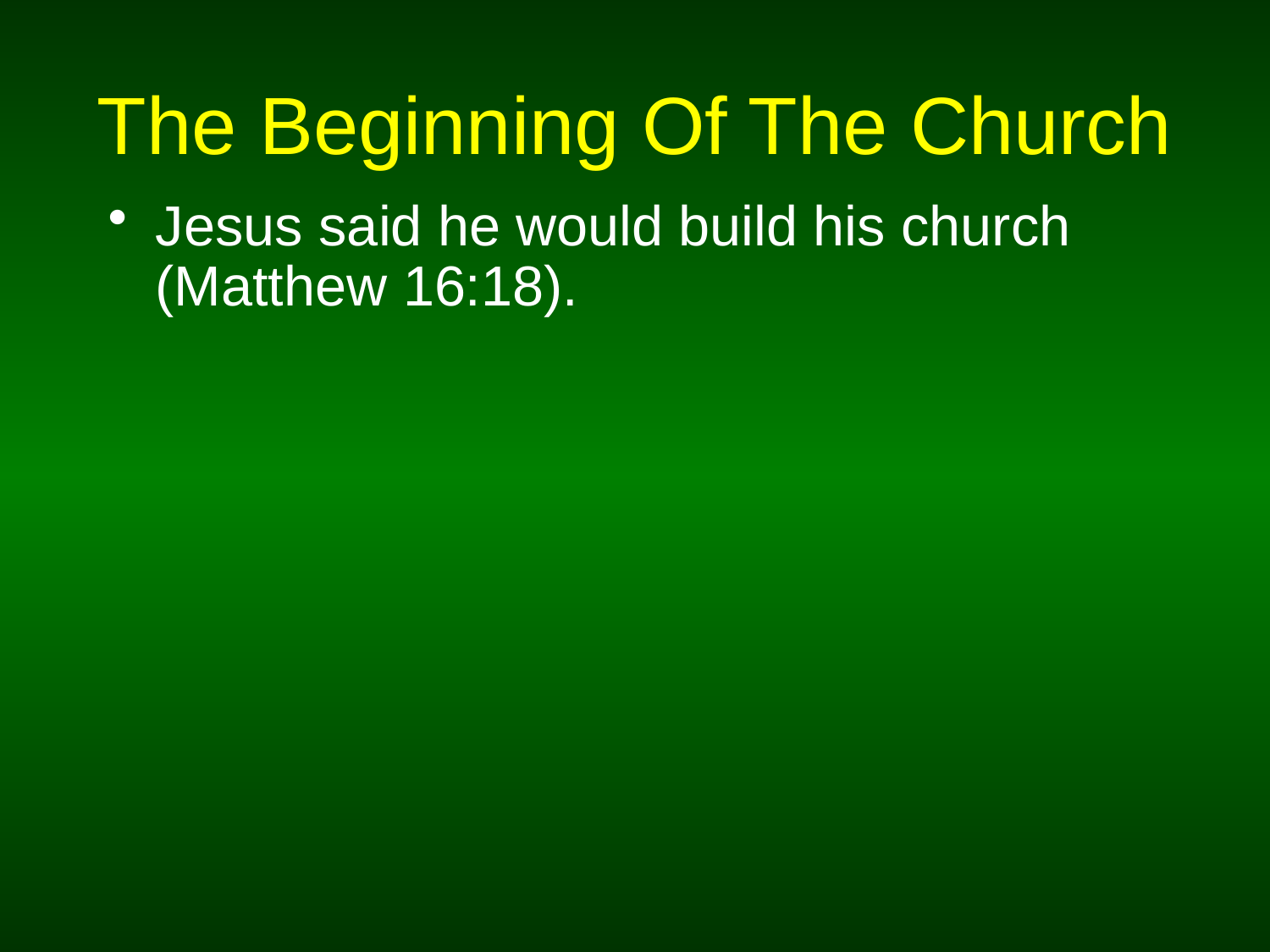

# The Beginning Of The Church
Jesus said he would build his church (Matthew 16:18).